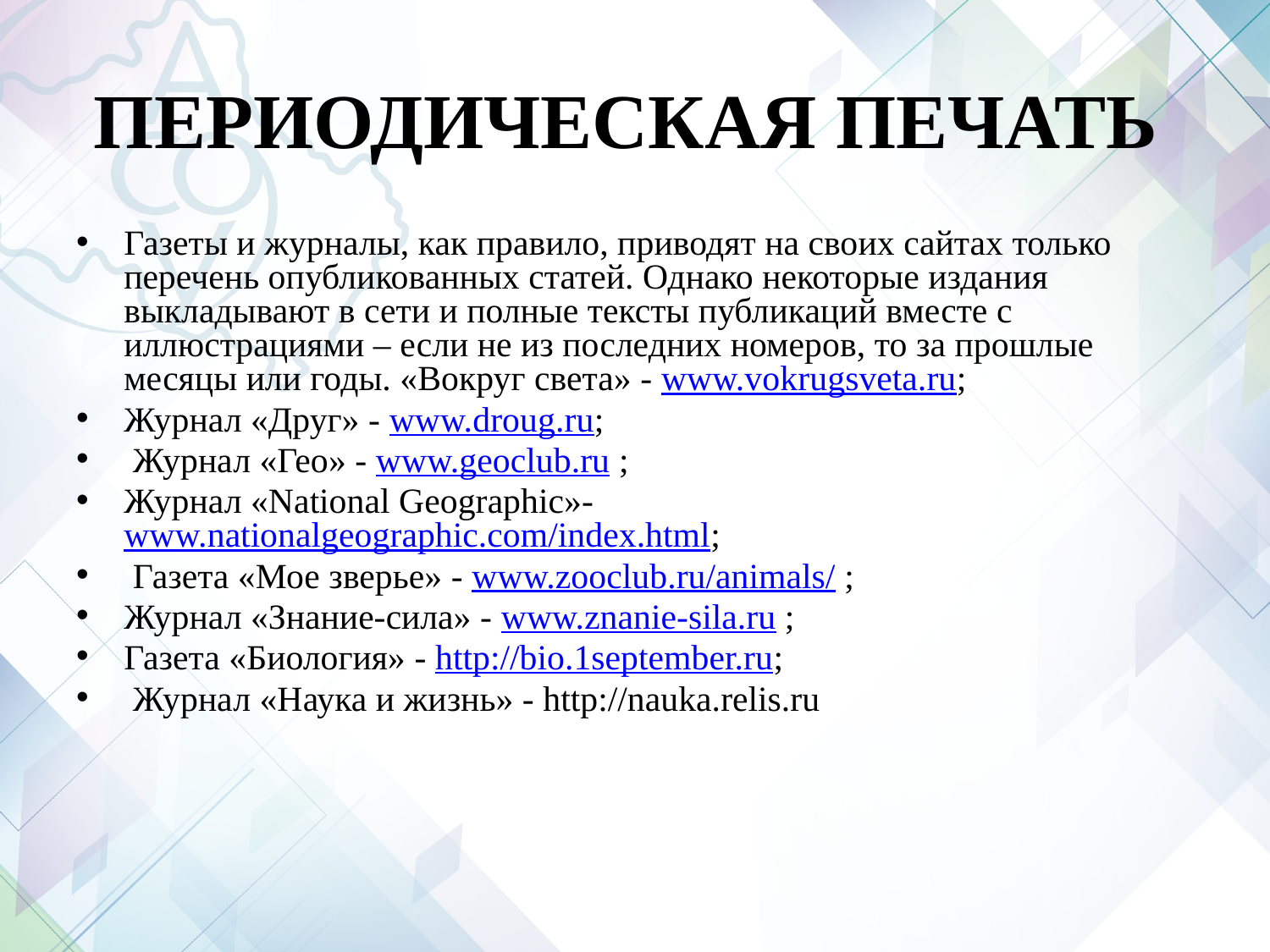

# ПЕРИОДИЧЕСКАЯ ПЕЧАТЬ
Газеты и журналы, как правило, приводят на своих сайтах только перечень опубликованных статей. Однако некоторые издания выкладывают в сети и полные тексты публикаций вместе с иллюстрациями – если не из последних номеров, то за прошлые месяцы или годы. «Вокруг света» - www.vokrugsveta.ru;
Журнал «Друг» - www.droug.ru;
 Журнал «Гео» - www.geoclub.ru ;
Журнал «National Geographic»-  www.nationalgeographic.com/index.html;
 Газета «Мое зверье» - www.zooclub.ru/animals/ ;
Журнал «Знание-сила» - www.znanie-sila.ru ;
Газета «Биология» - http://bio.1september.ru;
 Журнал «Наука и жизнь» - http://nauka.relis.ru